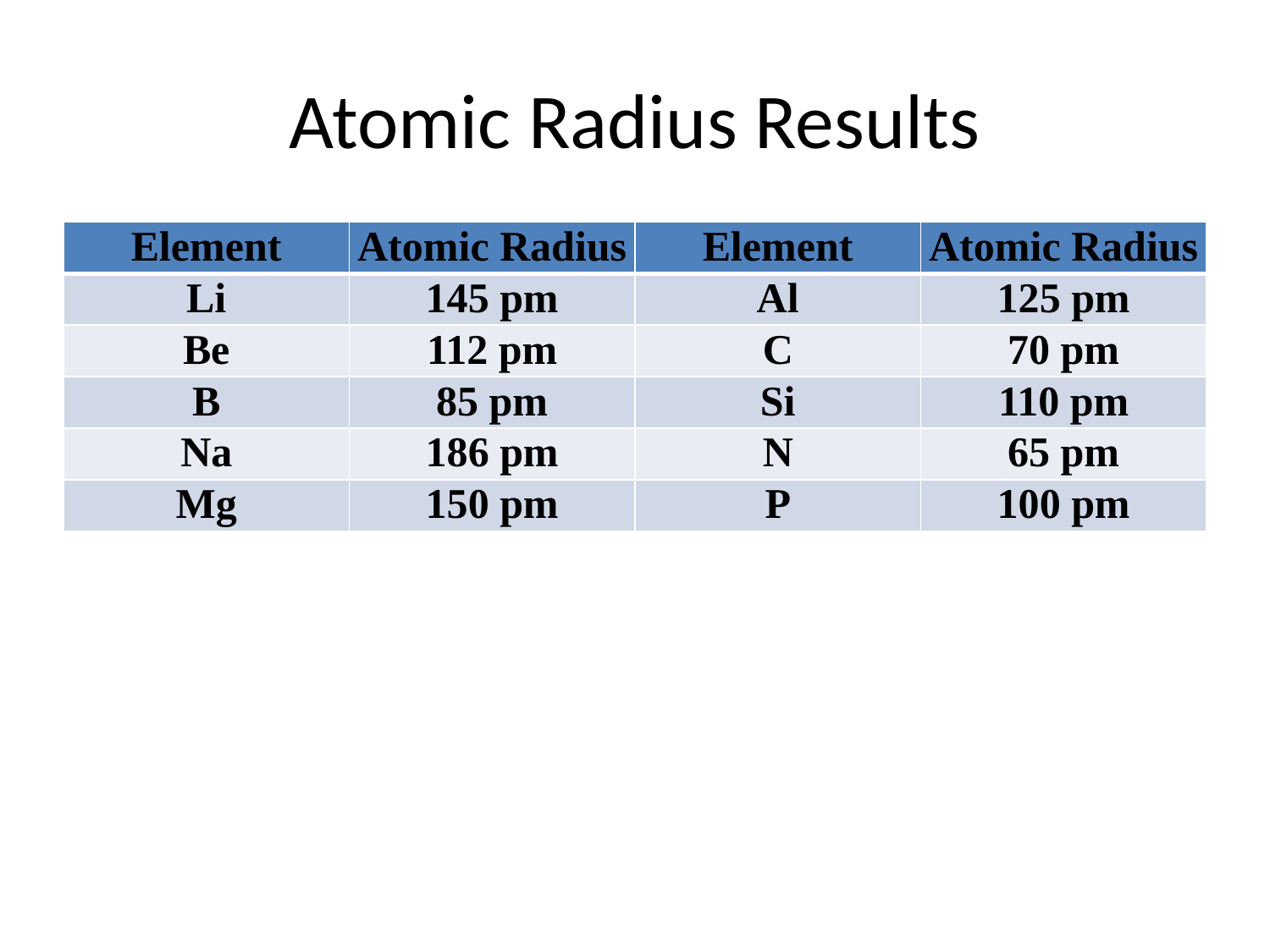

# Atomic Radius Results
| Element | Atomic Radius | Element | Atomic Radius |
| --- | --- | --- | --- |
| Li | 145 pm | Al | 125 pm |
| Be | 112 pm | C | 70 pm |
| B | 85 pm | Si | 110 pm |
| Na | 186 pm | N | 65 pm |
| Mg | 150 pm | P | 100 pm |